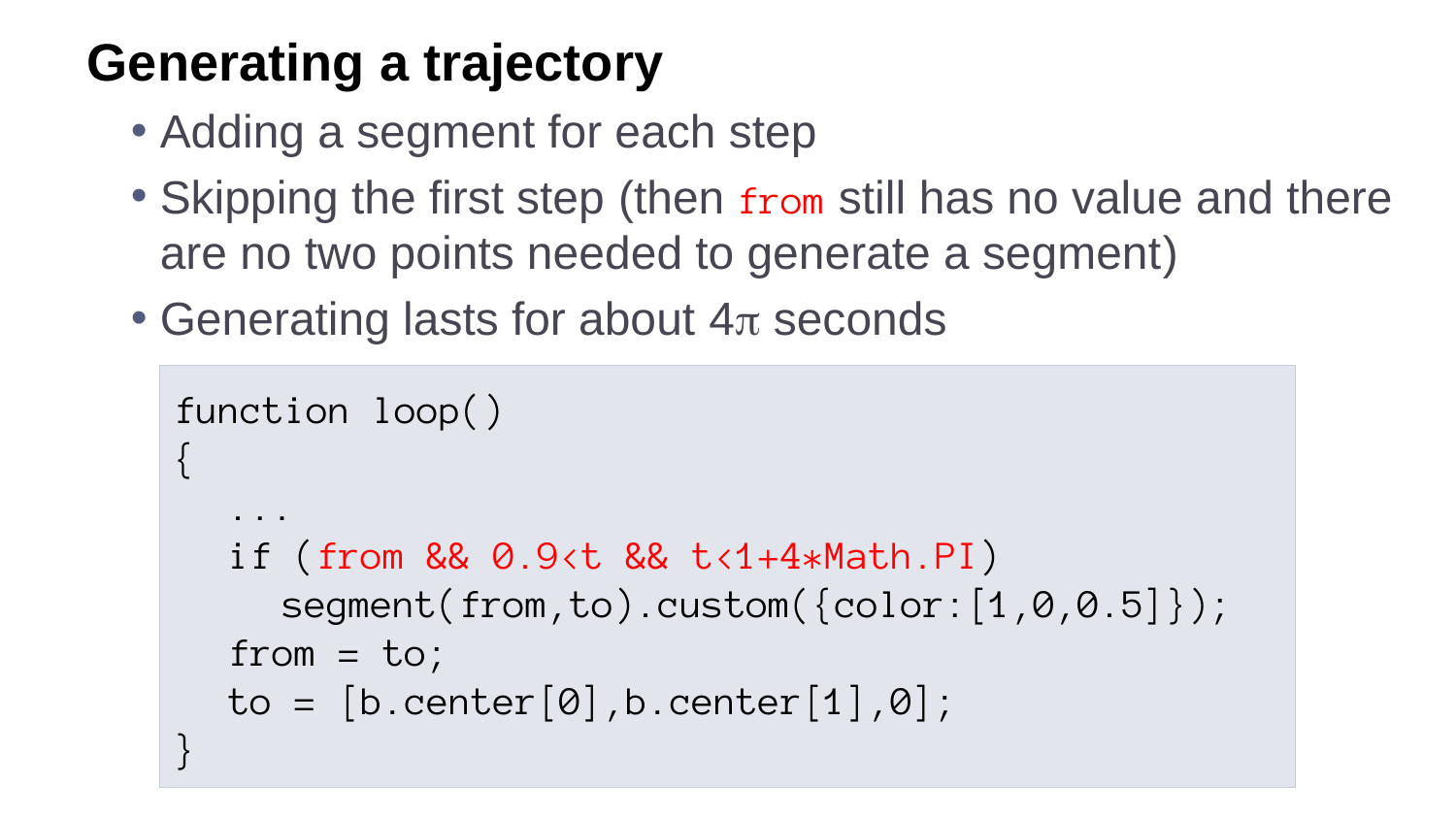

Generating a trajectory
Adding a segment for each step
Skipping the first step (then from still has no value and there are no two points needed to generate a segment)
Generating lasts for about 4π seconds
function loop()
{
	...
	if (from && 0.9<t && t<1+4*Math.PI)
		segment(from,to).custom({color:[1,0,0.5]});
	from = to;
	to = [b.center[0],b.center[1],0];
}